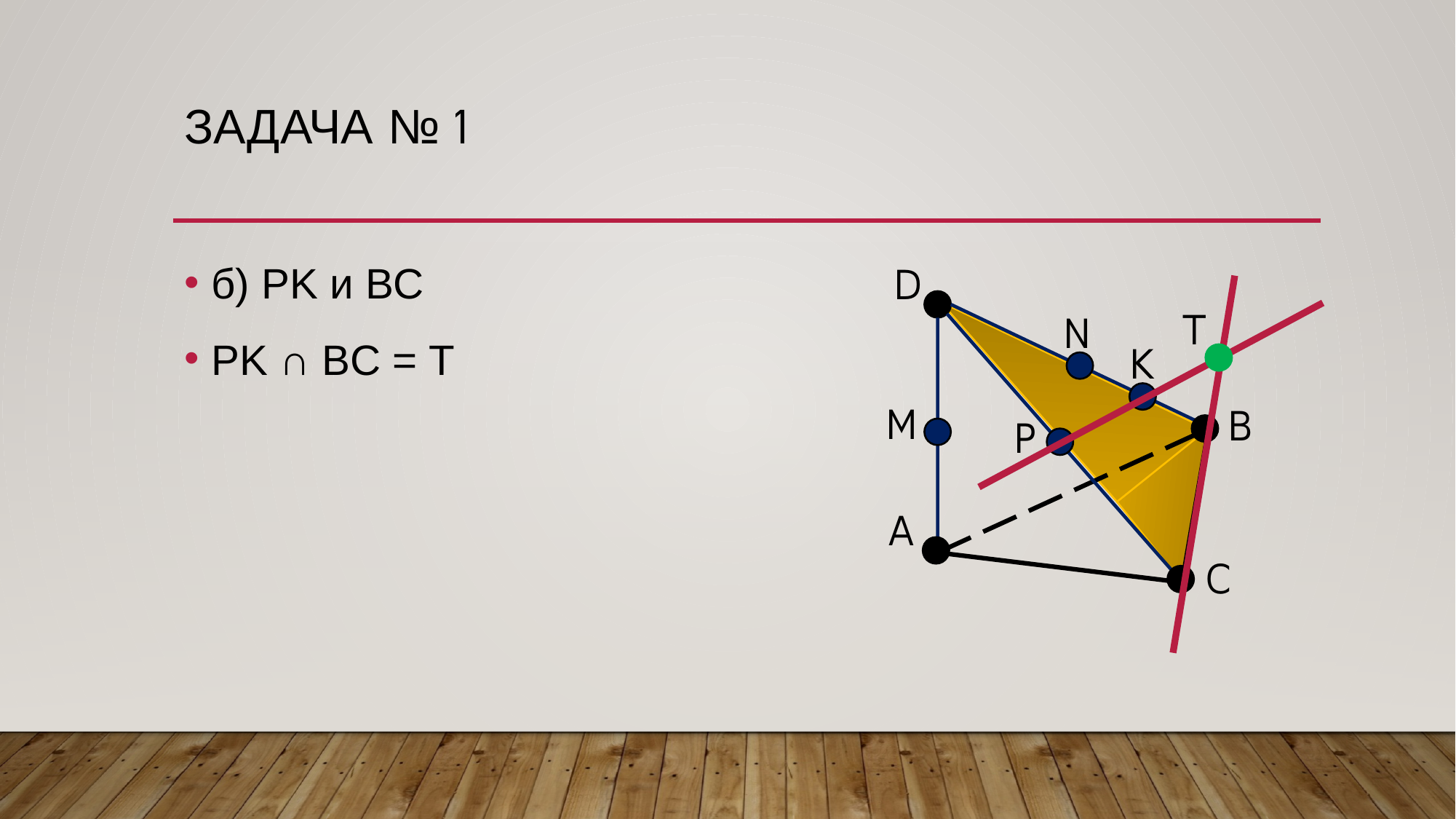

# Задача № 1

б) PK и BC
PK ∩ BC = T

D

T
N
K

M
B
P

A

C